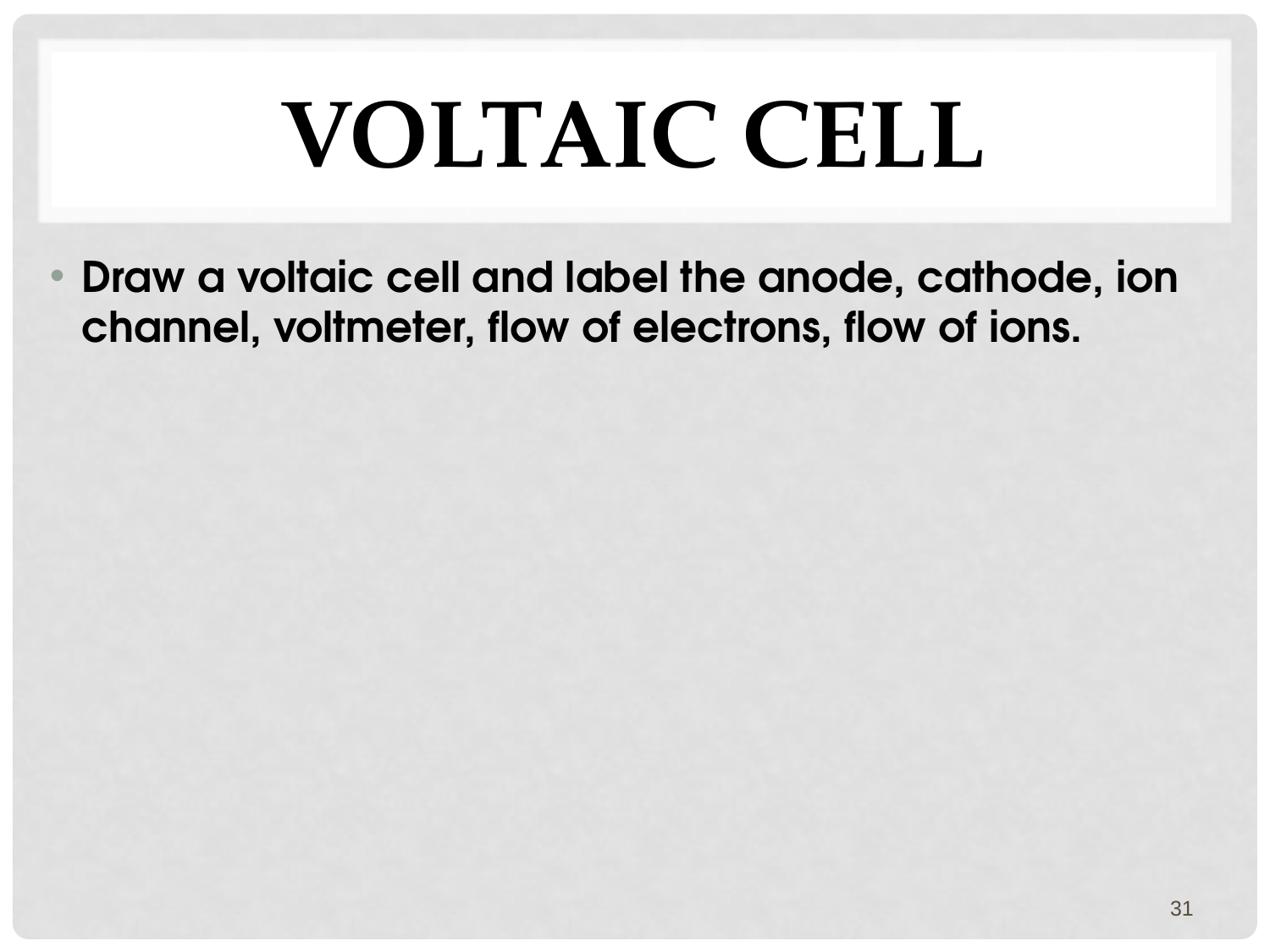

# Voltaic Cell
Draw a voltaic cell and label the anode, cathode, ion channel, voltmeter, flow of electrons, flow of ions.
31